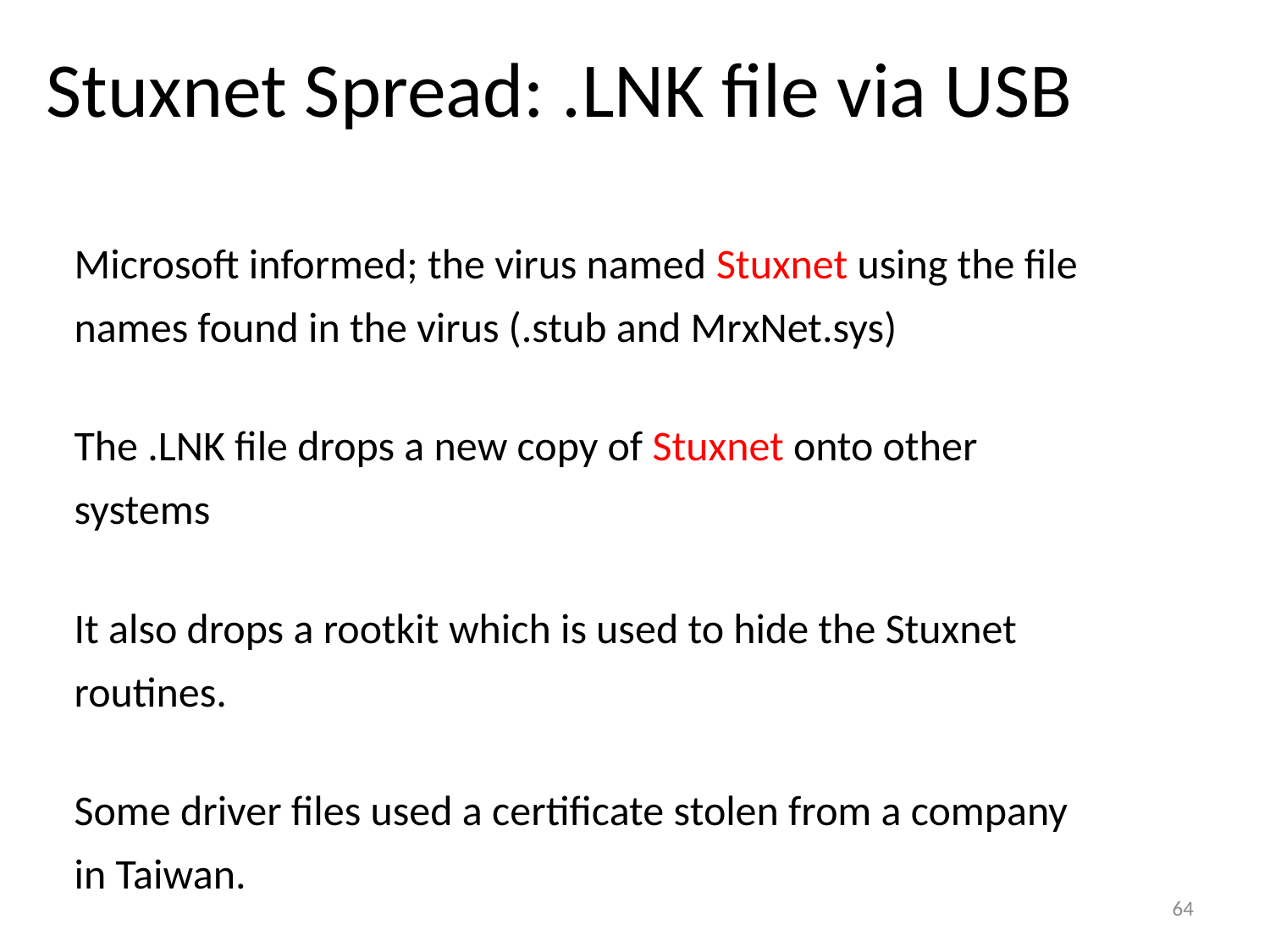

# Stuxnet Spread: .LNK file via USB
Microsoft informed; the virus named Stuxnet using the file names found in the virus (.stub and MrxNet.sys)
The .LNK file drops a new copy of Stuxnet onto other systems
It also drops a rootkit which is used to hide the Stuxnet routines.
Some driver files used a certificate stolen from a company in Taiwan.
64